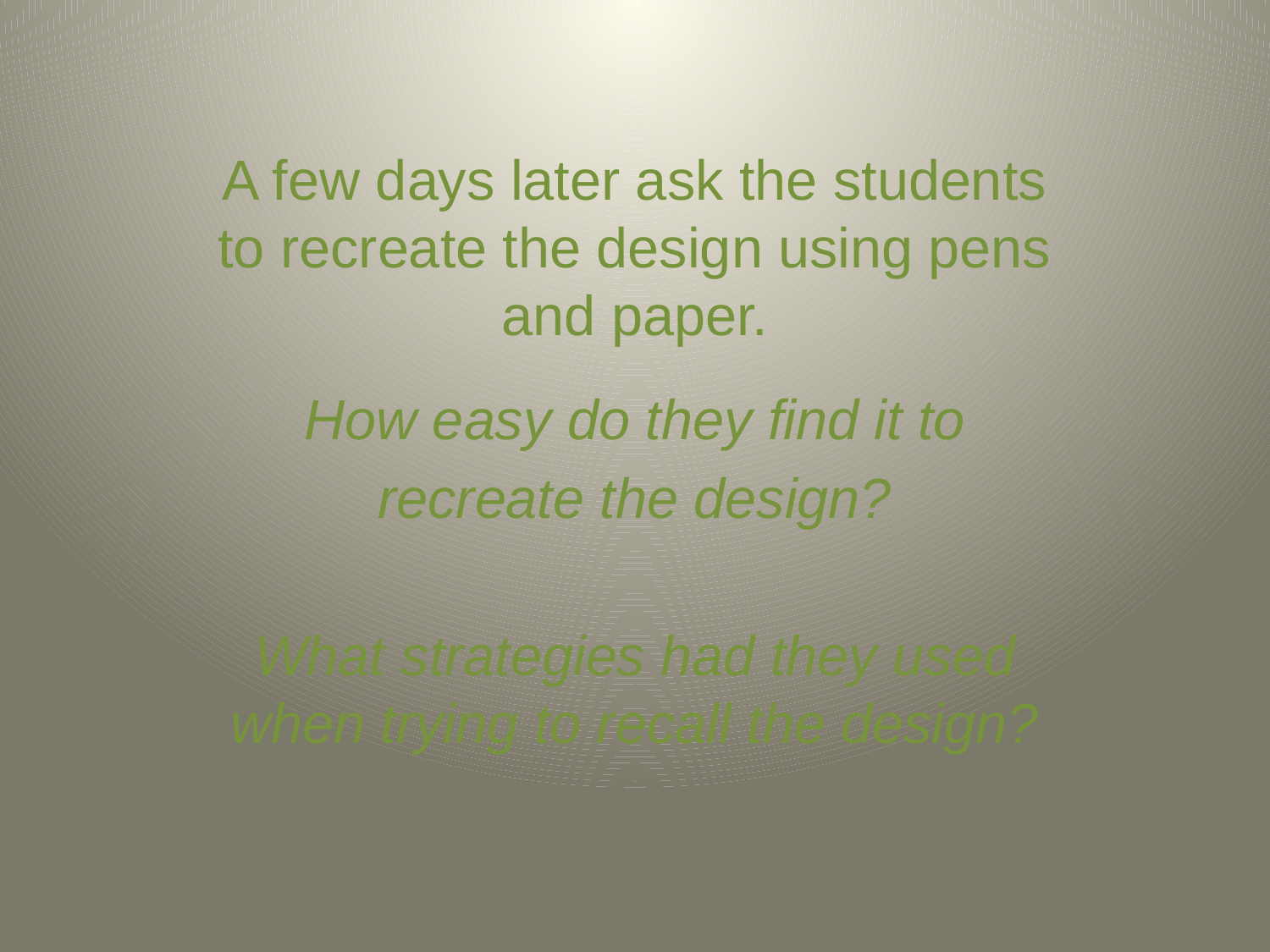

A few days later ask the students to recreate the design using pens and paper.

How easy do they find it to
recreate the design?

What strategies had they used when trying to recall the design?